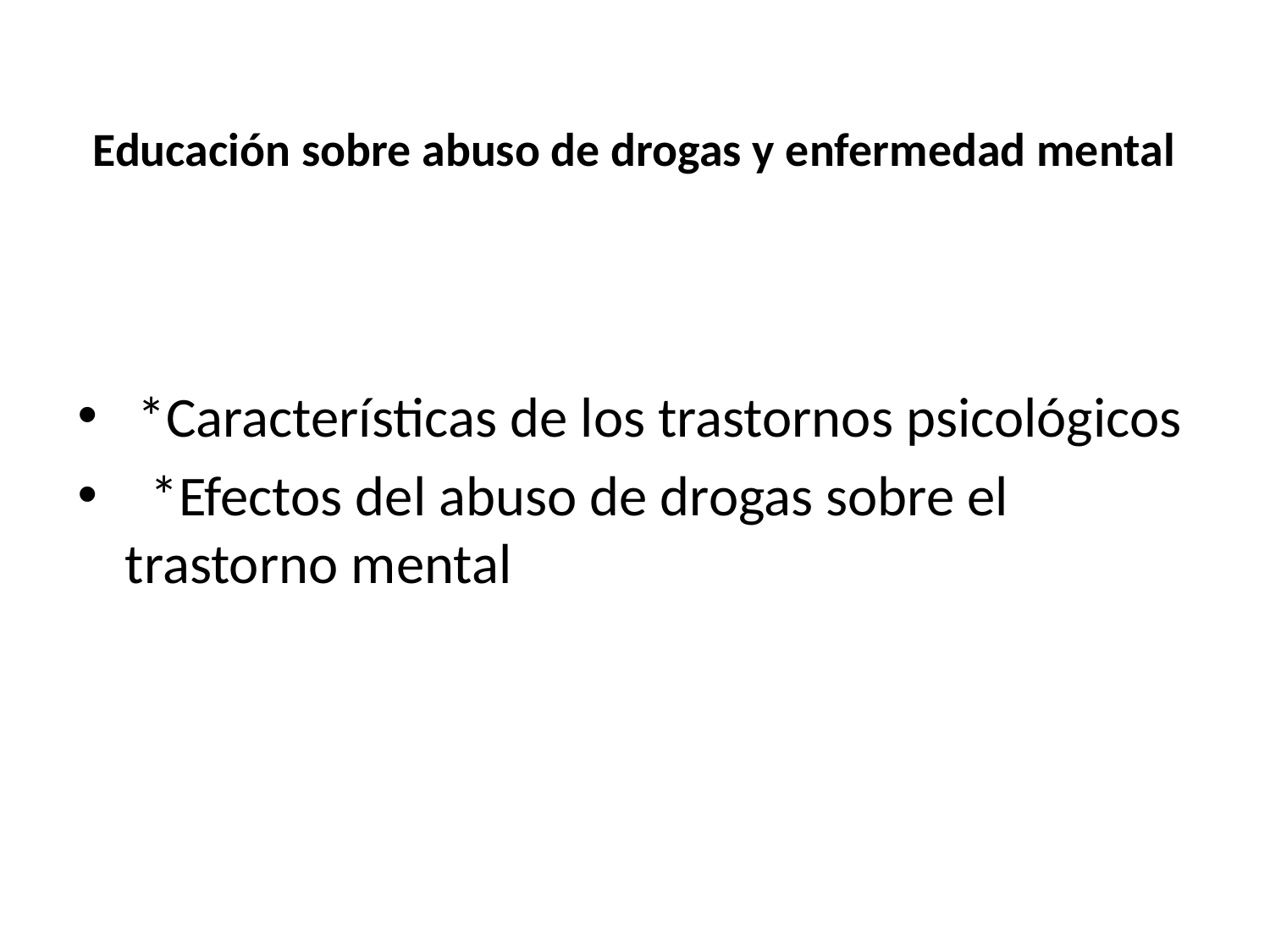

# Educación sobre abuso de drogas y enfermedad mental

 *Características de los trastornos psicológicos
  *Efectos del abuso de drogas sobre el	trastorno mental